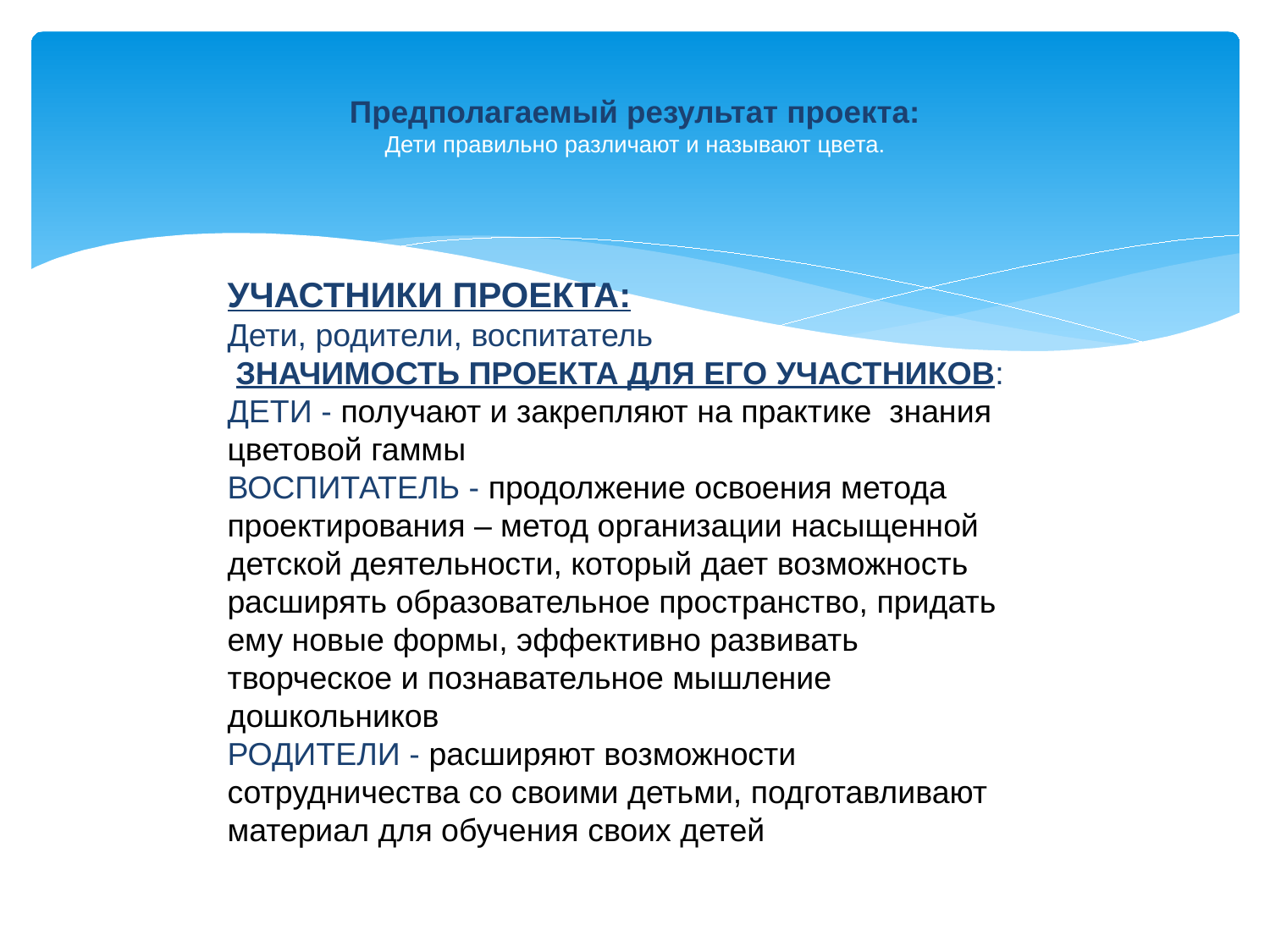

# Предполагаемый результат проекта: Дети правильно различают и называют цвета.
УЧАСТНИКИ ПРОЕКТА:
Дети, родители, воспитатель
ЗНАЧИМОСТЬ ПРОЕКТА ДЛЯ ЕГО УЧАСТНИКОВ:
ДЕТИ - получают и закрепляют на практике  знания цветовой гаммы
ВОСПИТАТЕЛЬ - продолжение освоения метода проектирования – метод организации насыщенной детской деятельности, который дает возможность расширять образовательное пространство, придать ему новые формы, эффективно развивать творческое и познавательное мышление дошкольников
РОДИТЕЛИ - расширяют возможности сотрудничества со своими детьми, подготавливают материал для обучения своих детей